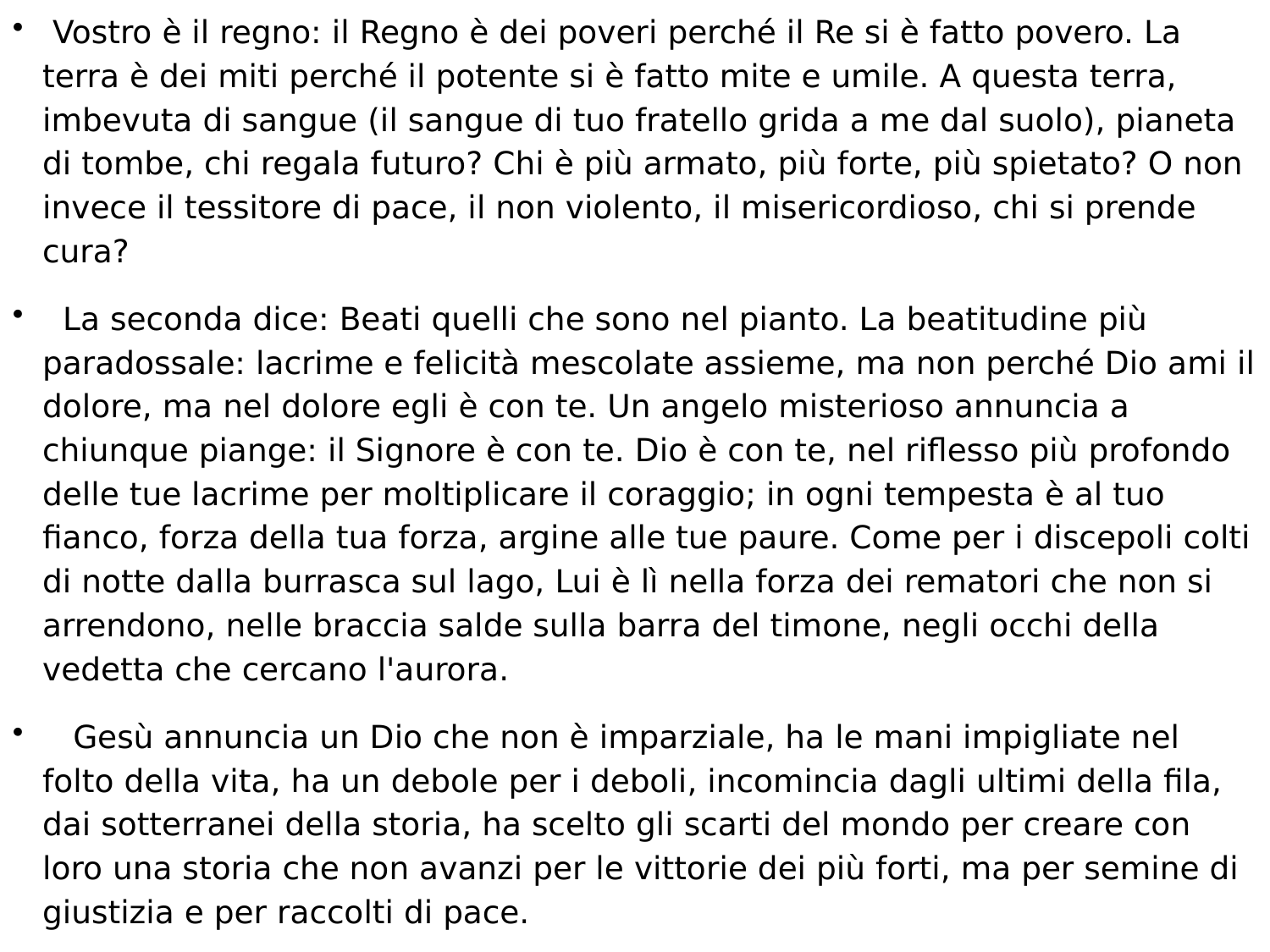

Vostro è il regno: il Regno è dei poveri perché il Re si è fatto povero. La terra è dei miti perché il potente si è fatto mite e umile. A questa terra, imbevuta di sangue (il sangue di tuo fratello grida a me dal suolo), pianeta di tombe, chi regala futuro? Chi è più armato, più forte, più spietato? O non invece il tessitore di pace, il non violento, il misericordioso, chi si prende cura?
  La seconda dice: Beati quelli che sono nel pianto. La beatitudine più paradossale: lacrime e felicità mescolate assieme, ma non perché Dio ami il dolore, ma nel dolore egli è con te. Un angelo misterioso annuncia a chiunque piange: il Signore è con te. Dio è con te, nel riflesso più profondo delle tue lacrime per moltiplicare il coraggio; in ogni tempesta è al tuo fianco, forza della tua forza, argine alle tue paure. Come per i discepoli colti di notte dalla burrasca sul lago, Lui è lì nella forza dei rematori che non si arrendono, nelle braccia salde sulla barra del timone, negli occhi della vedetta che cercano l'aurora.
   Gesù annuncia un Dio che non è imparziale, ha le mani impigliate nel folto della vita, ha un debole per i deboli, incomincia dagli ultimi della fila, dai sotterranei della storia, ha scelto gli scarti del mondo per creare con loro una storia che non avanzi per le vittorie dei più forti, ma per semine di giustizia e per raccolti di pace.